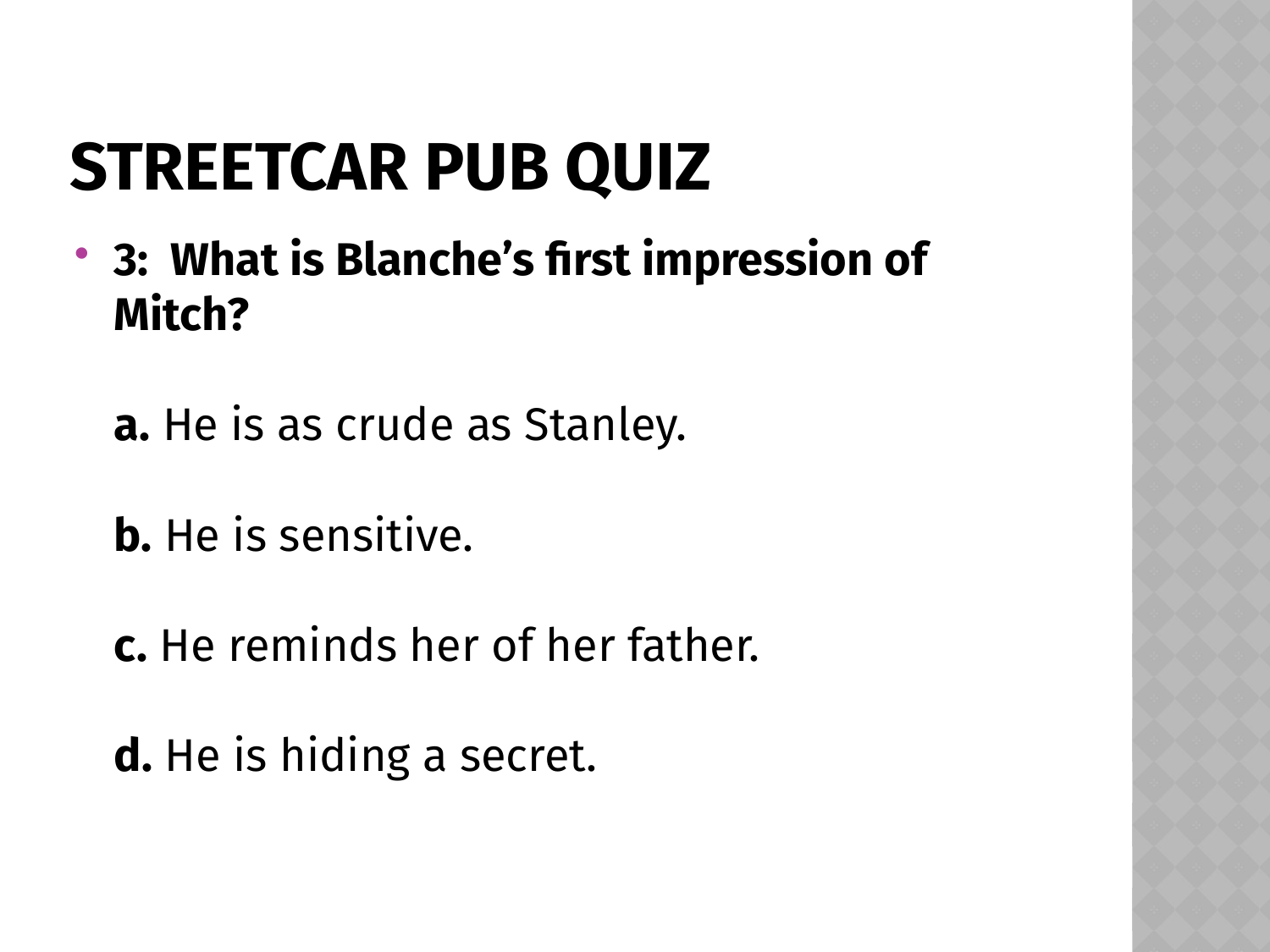

# Streetcar pub quiz
3:  What is Blanche’s first impression of Mitch?
a. He is as crude as Stanley.
b. He is sensitive.
c. He reminds her of her father.
d. He is hiding a secret.